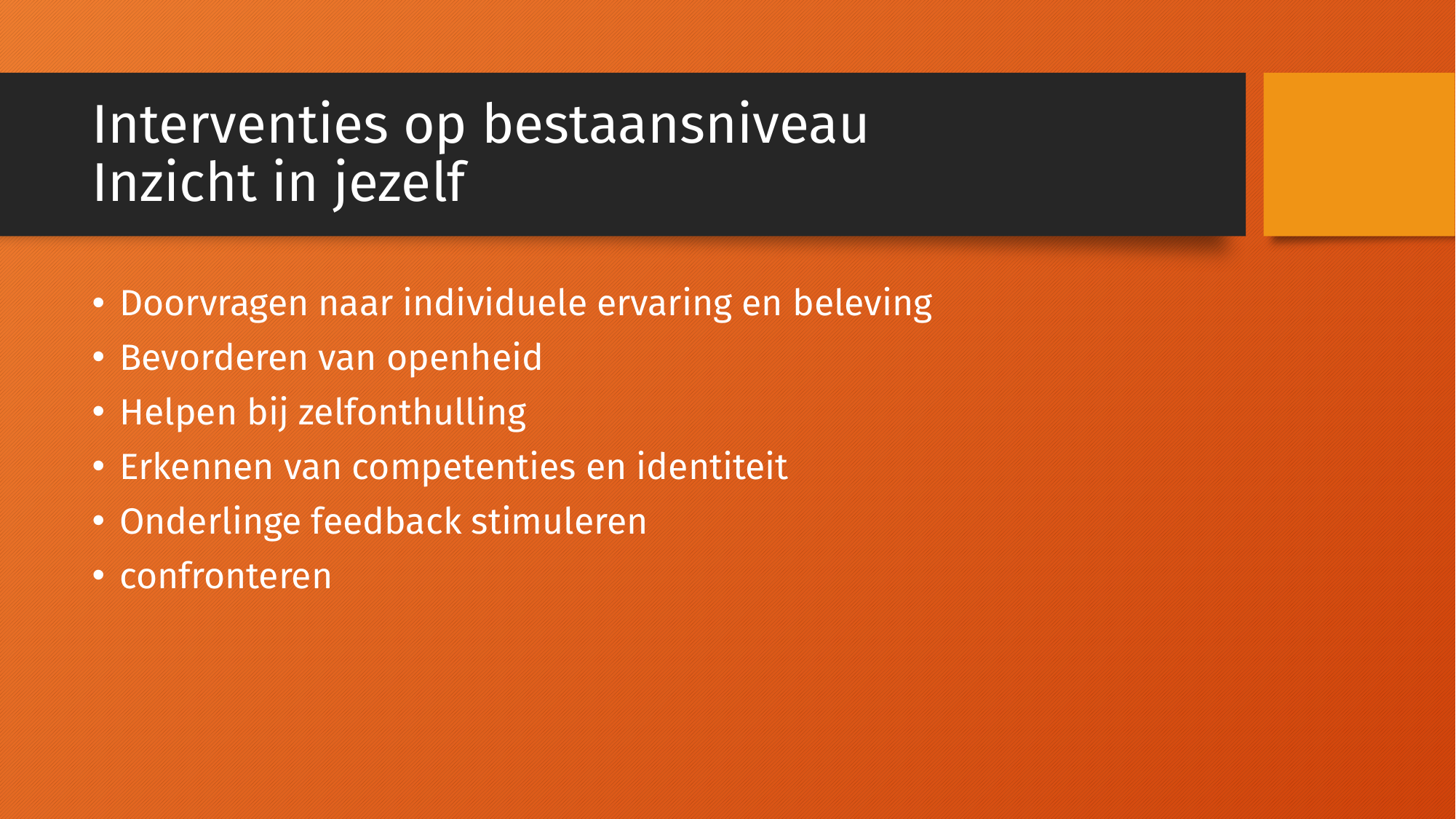

# Interventies op bestaansniveau Inzicht in jezelf
Doorvragen naar individuele ervaring en beleving
Bevorderen van openheid
Helpen bij zelfonthulling
Erkennen van competenties en identiteit
Onderlinge feedback stimuleren
confronteren